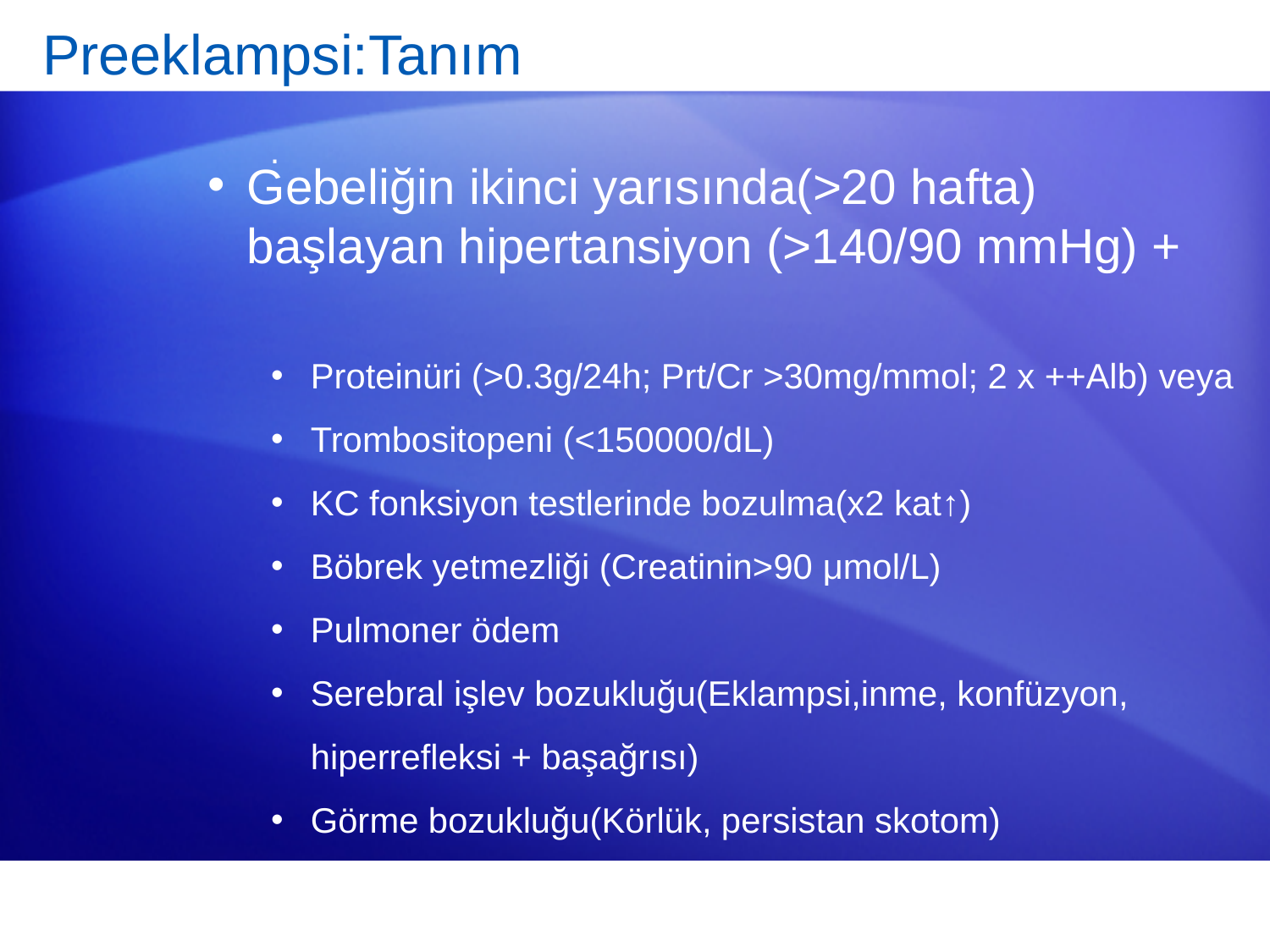

# Preeklampsi:Tanım
.
Gebeliğin ikinci yarısında(>20 hafta) başlayan hipertansiyon (>140/90 mmHg) +

Proteinüri (>0.3g/24h; Prt/Cr >30mg/mmol; 2 x ++Alb) veya
Trombositopeni (<150000/dL)
KC fonksiyon testlerinde bozulma(x2 kat↑)
Böbrek yetmezliği (Creatinin>90 μmol/L)
Pulmoner ödem
Serebral işlev bozukluğu(Eklampsi,inme, konfüzyon, hiperrefleksi + başağrısı)
Görme bozukluğu(Körlük, persistan skotom)